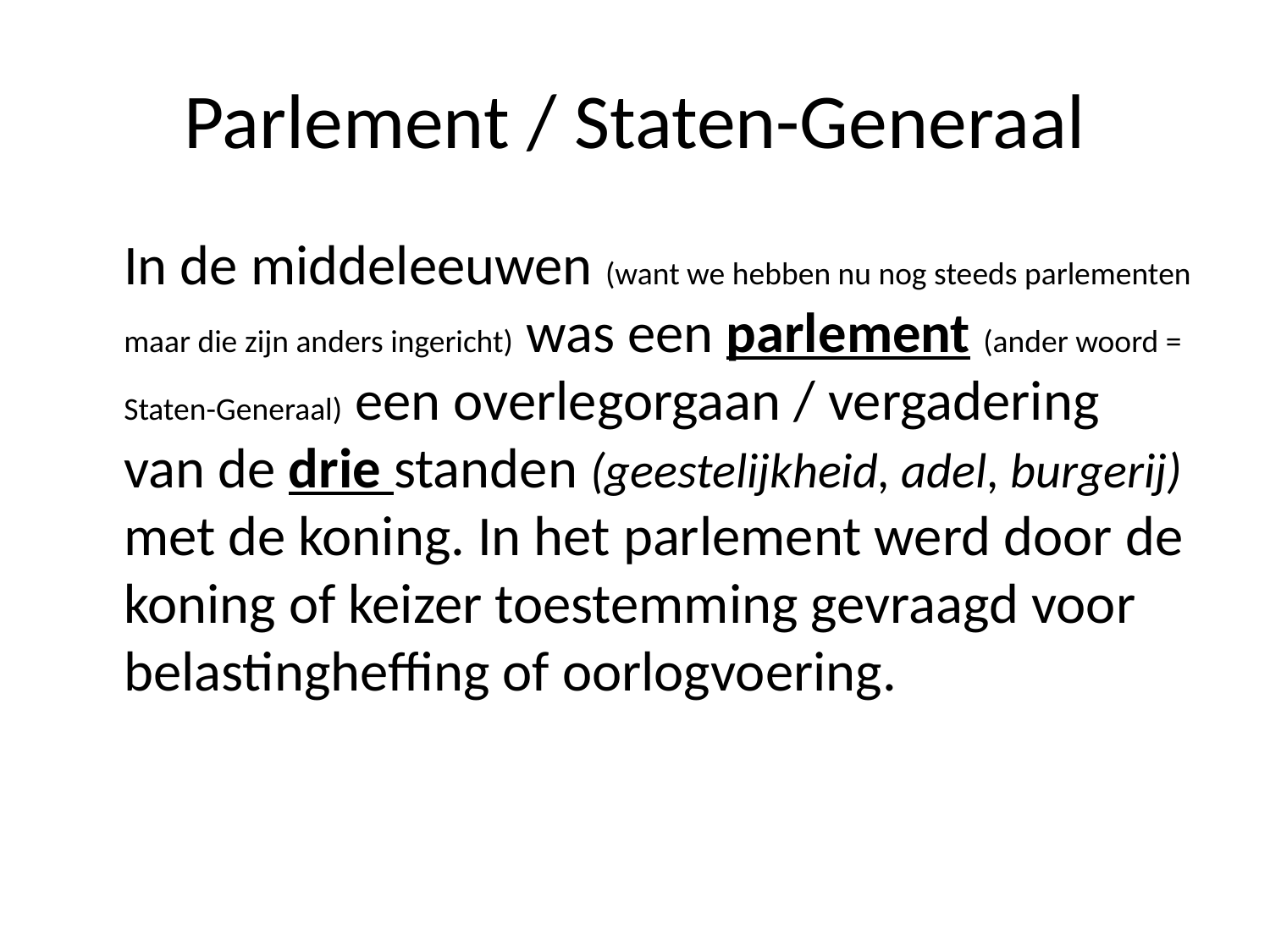

# Parlement / Staten-Generaal
	In de middeleeuwen (want we hebben nu nog steeds parlementen maar die zijn anders ingericht) was een parlement (ander woord = Staten-Generaal) een overlegorgaan / vergadering van de drie standen (geestelijkheid, adel, burgerij) met de koning. In het parlement werd door de koning of keizer toestemming gevraagd voor belastingheffing of oorlogvoering.